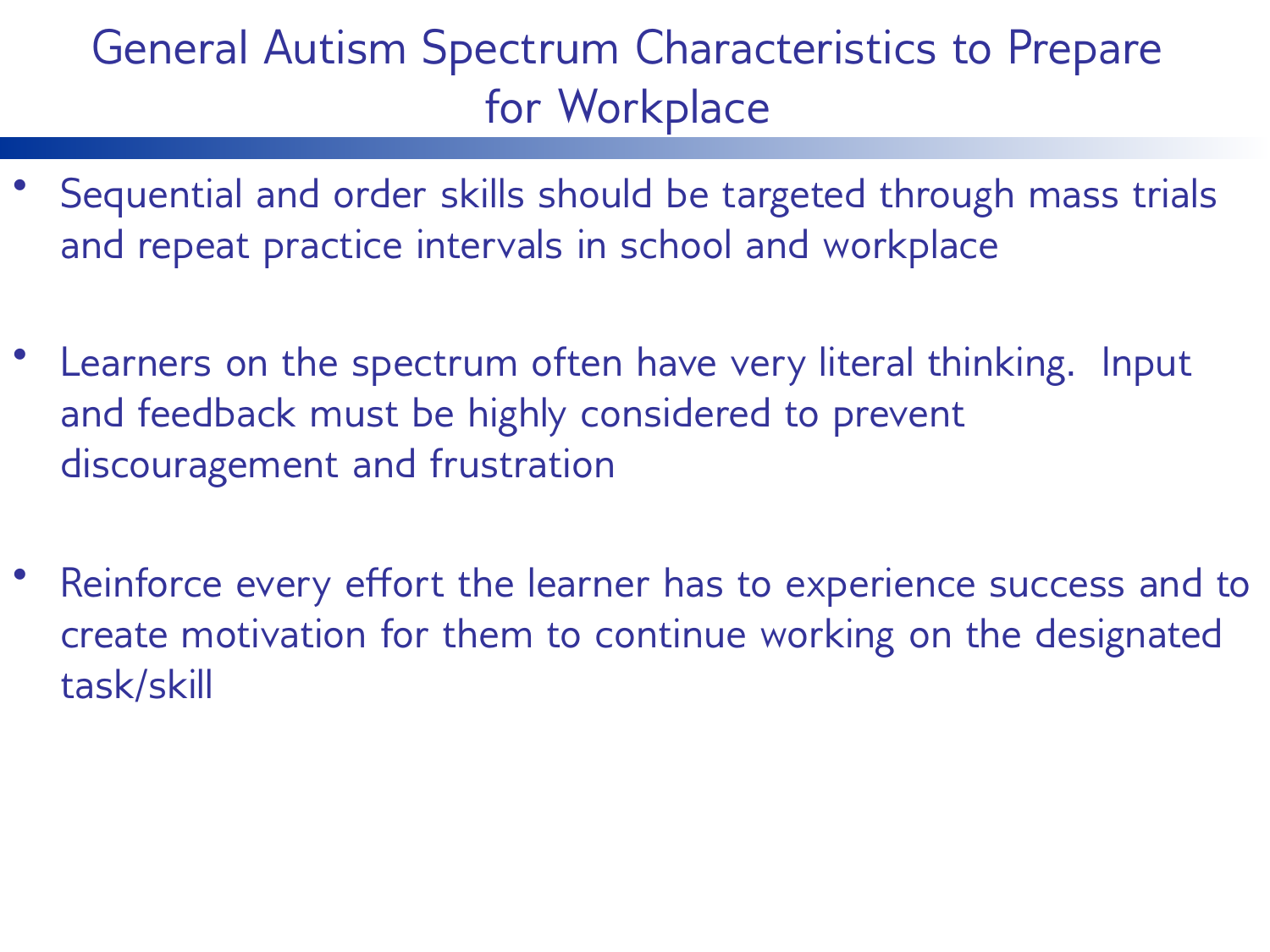

# General Autism Spectrum Characteristics to Prepare for Workplace
Sequential and order skills should be targeted through mass trials and repeat practice intervals in school and workplace

Learners on the spectrum often have very literal thinking.  Input and feedback must be highly considered to prevent discouragement and frustration

Reinforce every effort the learner has to experience success and to create motivation for them to continue working on the designated task/skill